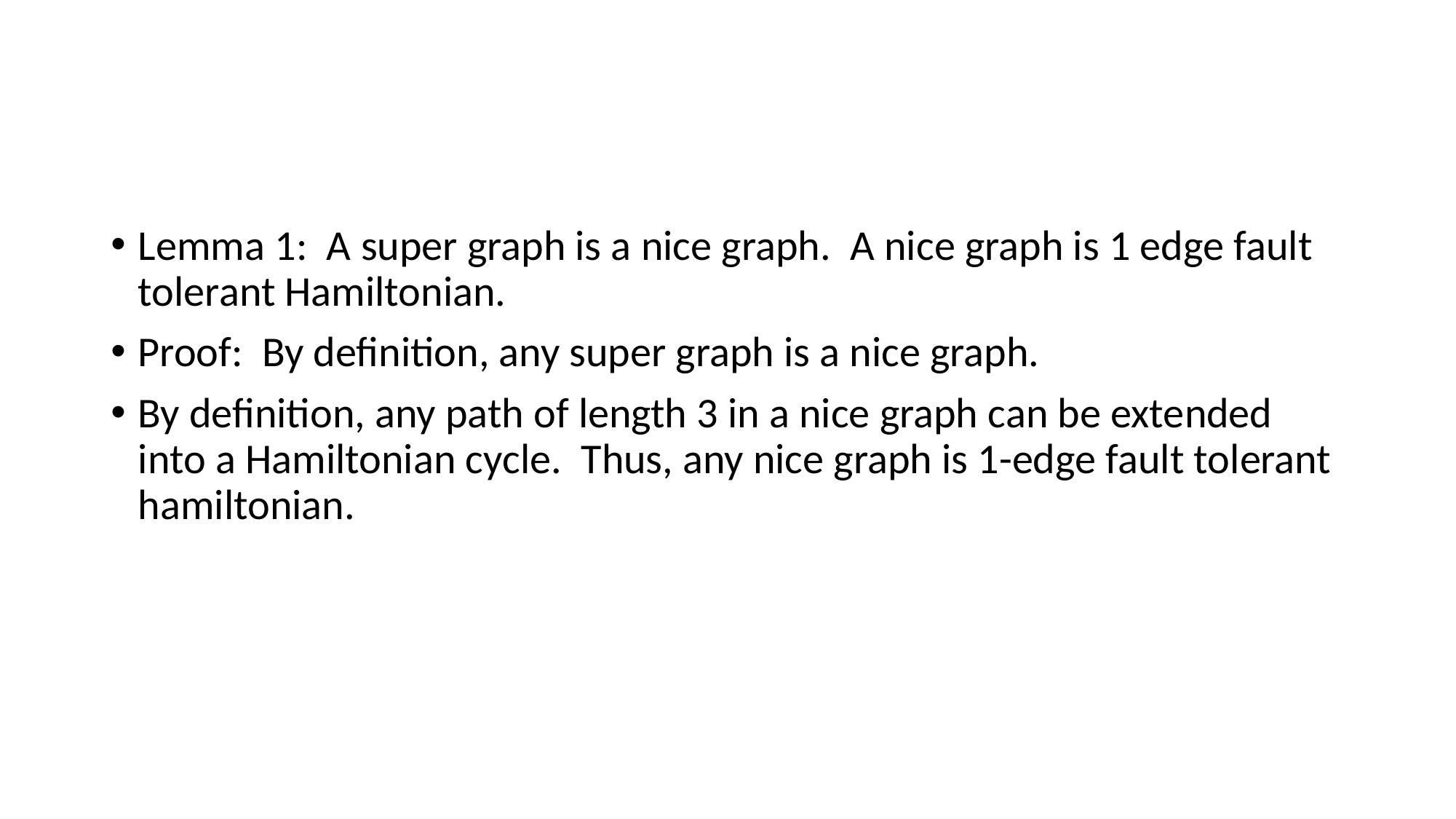

#
Lemma 1:  A super graph is a nice graph.  A nice graph is 1 edge fault tolerant Hamiltonian.
Proof:  By definition, any super graph is a nice graph.
By definition, any path of length 3 in a nice graph can be extended into a Hamiltonian cycle.  Thus, any nice graph is 1-edge fault tolerant hamiltonian.